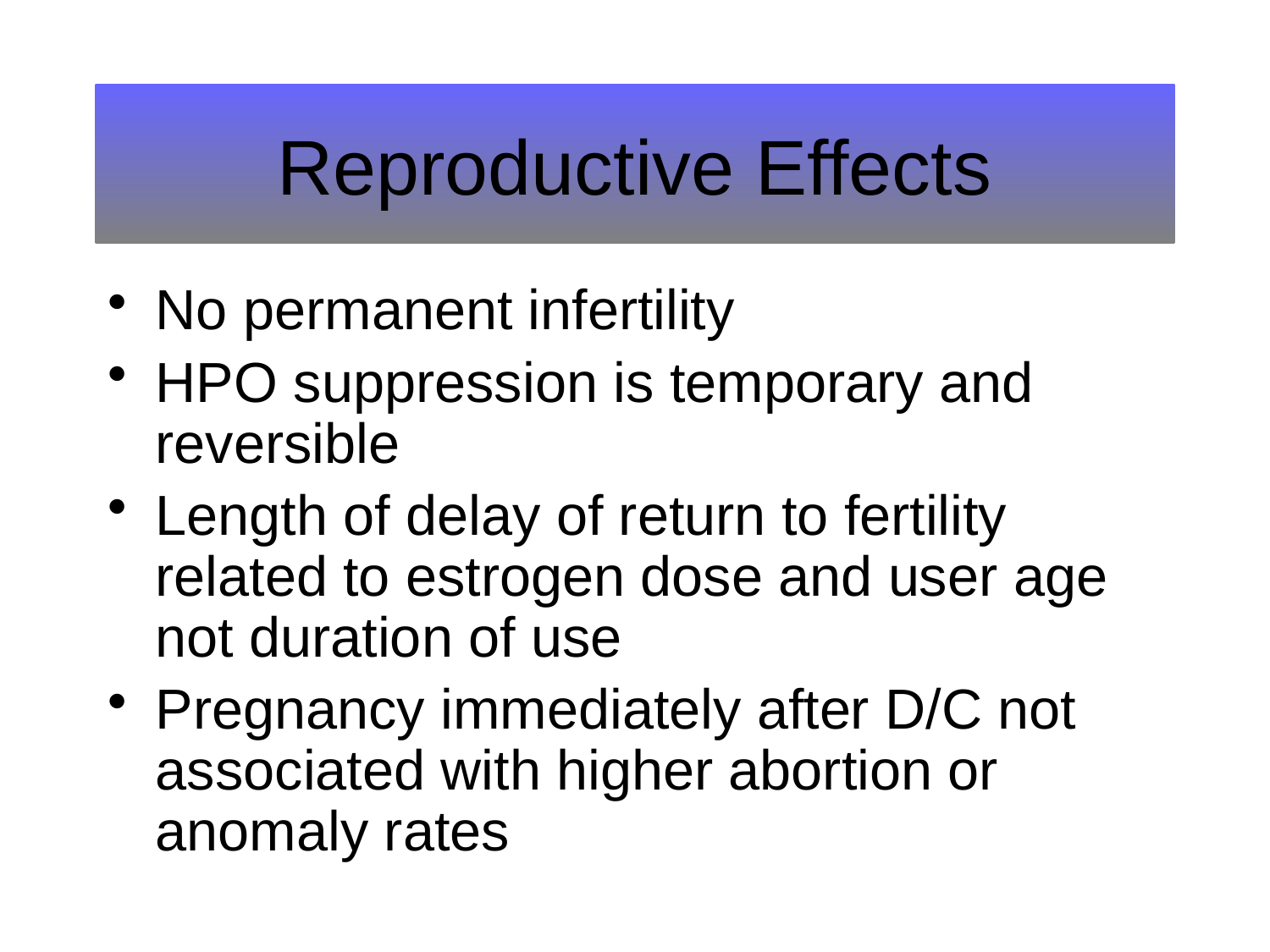

# Reproductive Effects
No permanent infertility
HPO suppression is temporary and reversible
Length of delay of return to fertility related to estrogen dose and user age not duration of use
Pregnancy immediately after D/C not associated with higher abortion or anomaly rates